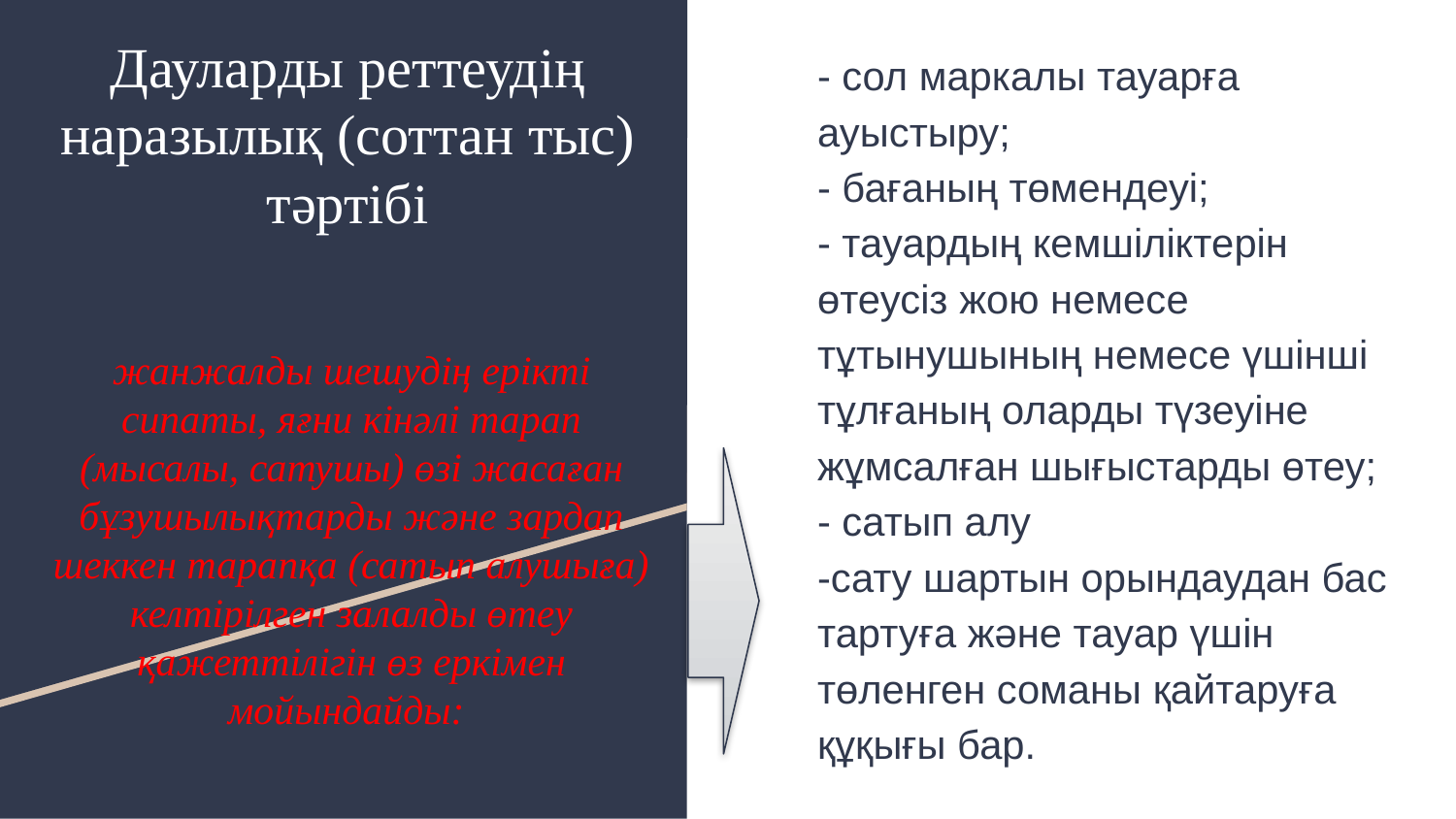

# Дауларды реттеудің наразылық (соттан тыс) тәртібі
- сол маркалы тауарға ауыстыру;
- бағаның төмендеуі;
- тауардың кемшіліктерін өтеусіз жою немесе тұтынушының немесе үшінші тұлғаның оларды түзеуіне жұмсалған шығыстарды өтеу;
- сатып алу
-сату шартын орындаудан бас тартуға және тауар үшін төленген соманы қайтаруға құқығы бар.
жанжалды шешудің ерікті сипаты, яғни кінәлі тарап (мысалы, сатушы) өзі жасаған бұзушылықтарды және зардап шеккен тарапқа (сатып алушыға) келтірілген залалды өтеу қажеттілігін өз еркімен мойындайды: